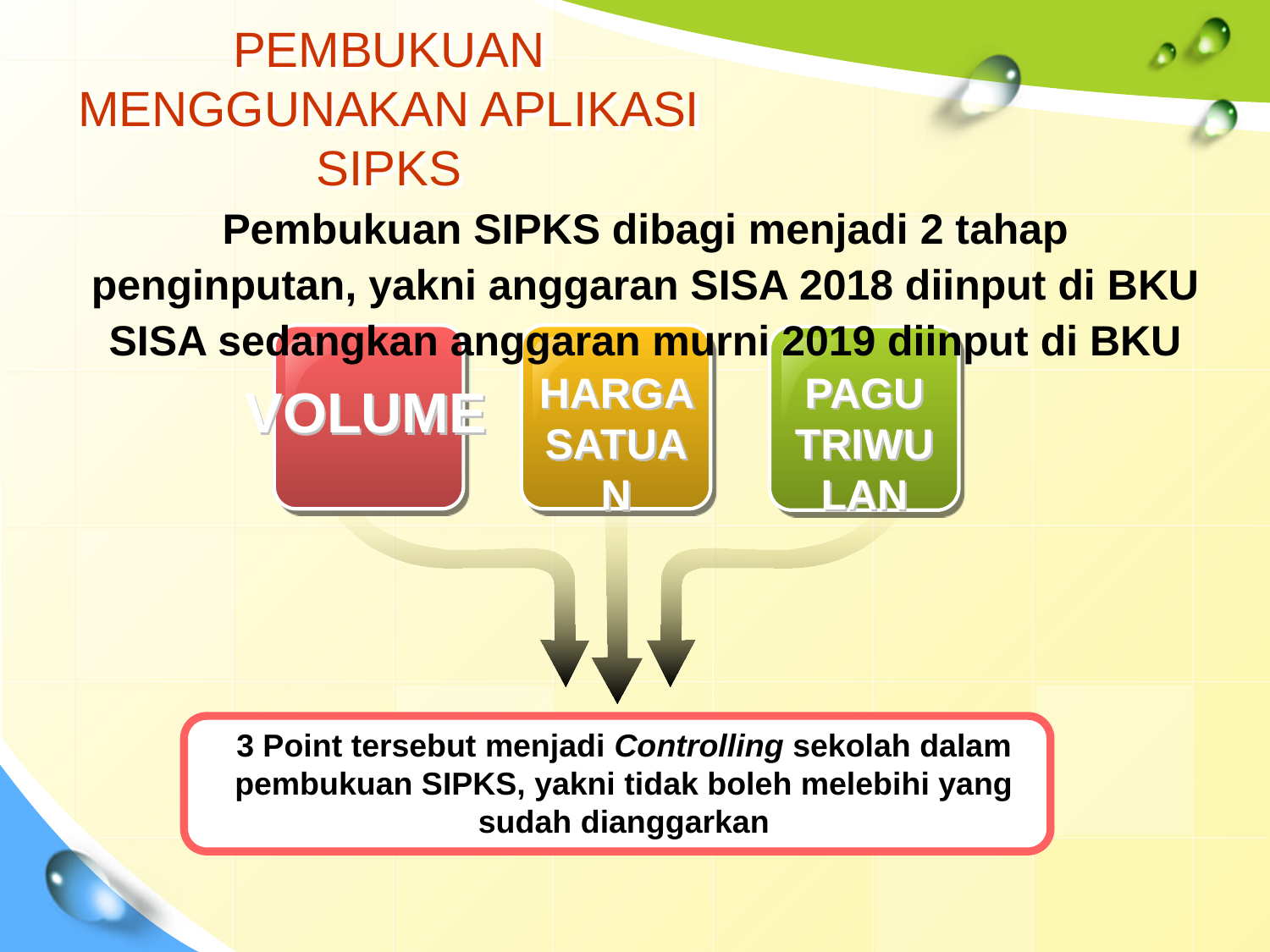

# PEMBUKUAN MENGGUNAKAN APLIKASI SIPKS
Pembukuan SIPKS dibagi menjadi 2 tahap penginputan, yakni anggaran SISA 2018 diinput di BKU SISA sedangkan anggaran murni 2019 diinput di BKU

HARGA SATUAN
PAGU TRIWULAN
VOLUME

3 Point tersebut menjadi Controlling sekolah dalam pembukuan SIPKS, yakni tidak boleh melebihi yang sudah dianggarkan